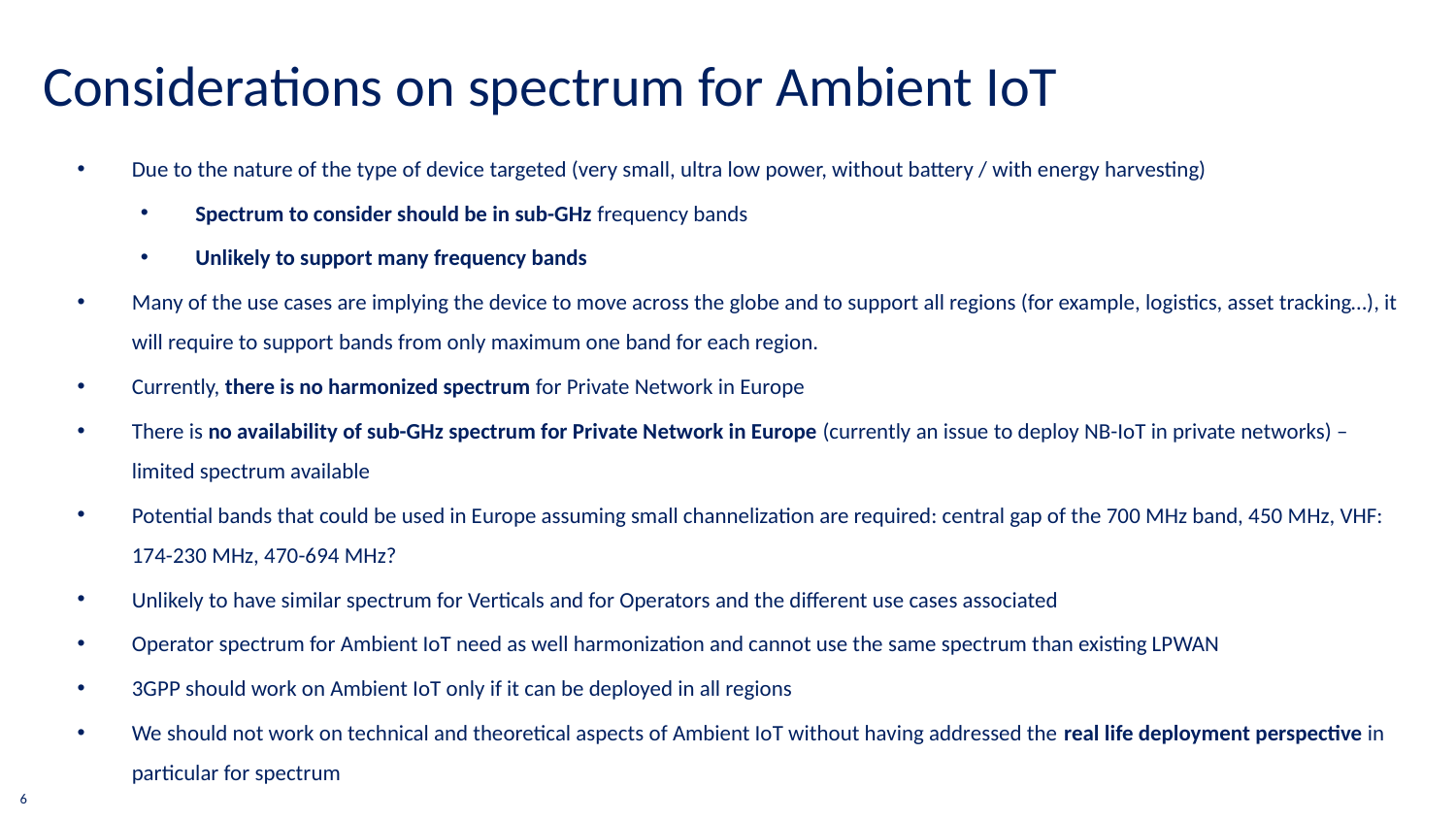

Considerations on spectrum for Ambient IoT
Due to the nature of the type of device targeted (very small, ultra low power, without battery / with energy harvesting)
Spectrum to consider should be in sub-GHz frequency bands
Unlikely to support many frequency bands
Many of the use cases are implying the device to move across the globe and to support all regions (for example, logistics, asset tracking…), it will require to support bands from only maximum one band for each region.
Currently, there is no harmonized spectrum for Private Network in Europe
There is no availability of sub-GHz spectrum for Private Network in Europe (currently an issue to deploy NB-IoT in private networks) – limited spectrum available
Potential bands that could be used in Europe assuming small channelization are required: central gap of the 700 MHz band, 450 MHz, VHF: 174-230 MHz, 470-694 MHz?
Unlikely to have similar spectrum for Verticals and for Operators and the different use cases associated
Operator spectrum for Ambient IoT need as well harmonization and cannot use the same spectrum than existing LPWAN
3GPP should work on Ambient IoT only if it can be deployed in all regions
We should not work on technical and theoretical aspects of Ambient IoT without having addressed the real life deployment perspective in particular for spectrum